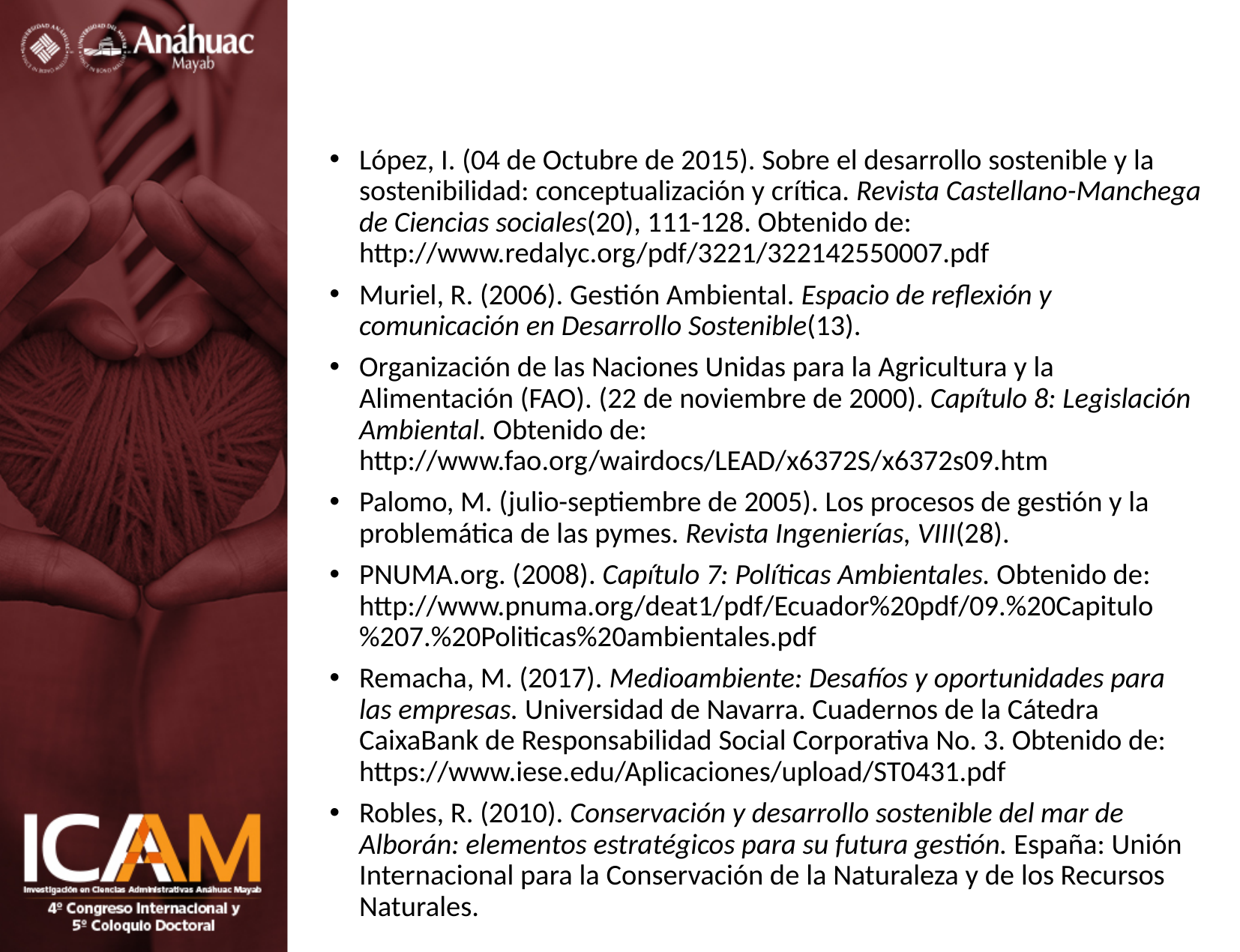

López, I. (04 de Octubre de 2015). Sobre el desarrollo sostenible y la sostenibilidad: conceptualización y crítica. Revista Castellano-Manchega de Ciencias sociales(20), 111-128. Obtenido de: http://www.redalyc.org/pdf/3221/322142550007.pdf
Muriel, R. (2006). Gestión Ambiental. Espacio de reflexión y comunicación en Desarrollo Sostenible(13).
Organización de las Naciones Unidas para la Agricultura y la Alimentación (FAO). (22 de noviembre de 2000). Capítulo 8: Legislación Ambiental. Obtenido de: http://www.fao.org/wairdocs/LEAD/x6372S/x6372s09.htm
Palomo, M. (julio-septiembre de 2005). Los procesos de gestión y la problemática de las pymes. Revista Ingenierías, VIII(28).
PNUMA.org. (2008). Capítulo 7: Políticas Ambientales. Obtenido de: http://www.pnuma.org/deat1/pdf/Ecuador%20pdf/09.%20Capitulo%207.%20Politicas%20ambientales.pdf
Remacha, M. (2017). Medioambiente: Desafíos y oportunidades para las empresas. Universidad de Navarra. Cuadernos de la Cátedra CaixaBank de Responsabilidad Social Corporativa No. 3. Obtenido de: https://www.iese.edu/Aplicaciones/upload/ST0431.pdf
Robles, R. (2010). Conservación y desarrollo sostenible del mar de Alborán: elementos estratégicos para su futura gestión. España: Unión Internacional para la Conservación de la Naturaleza y de los Recursos Naturales.